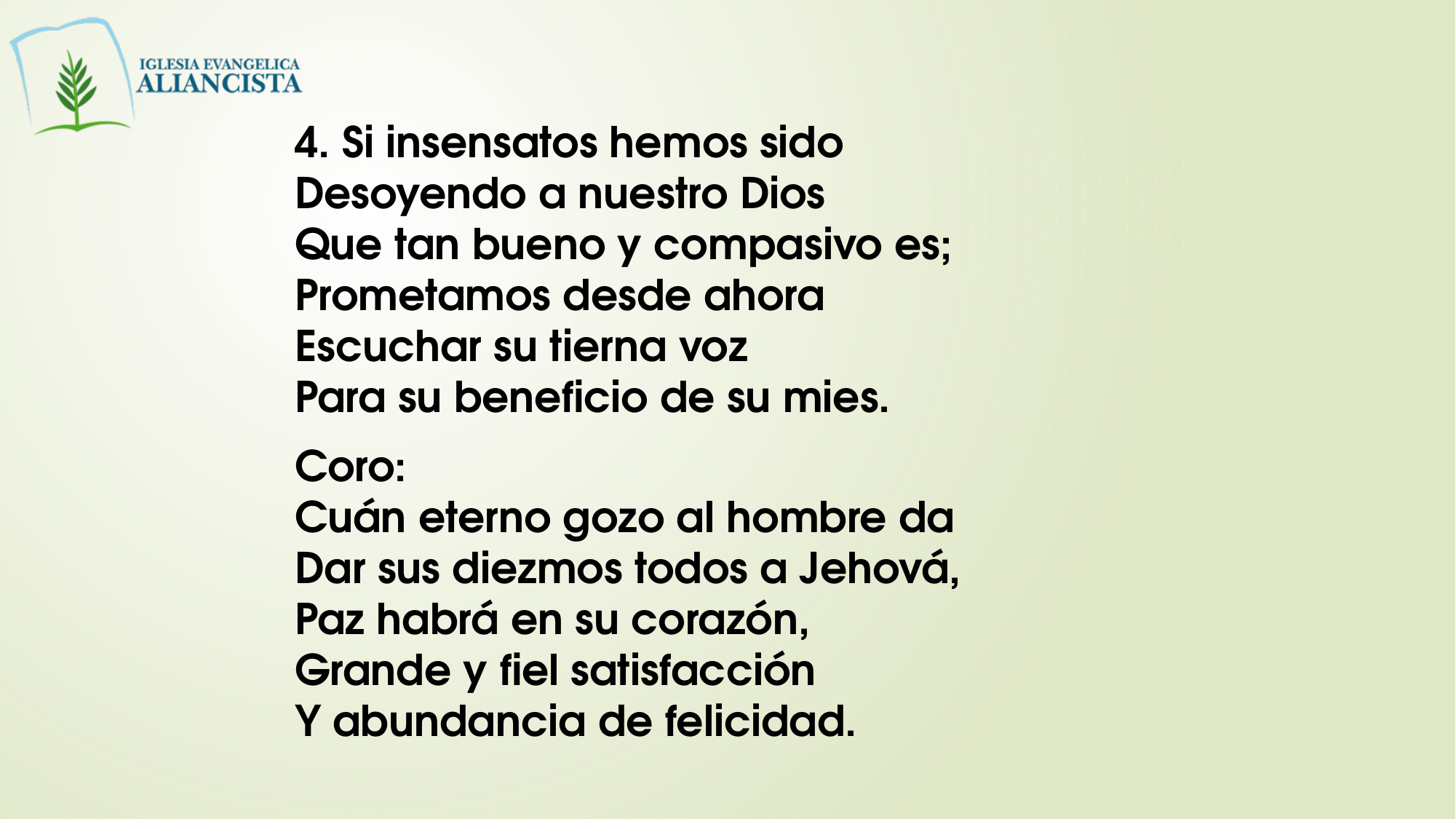

4. Si insensatos hemos sido
Desoyendo a nuestro Dios
Que tan bueno y compasivo es;
Prometamos desde ahora
Escuchar su tierna voz
Para su beneficio de su mies.

Coro:
Cuán eterno gozo al hombre da
Dar sus diezmos todos a Jehová,
Paz habrá en su corazón,
Grande y fiel satisfacción
Y abundancia de felicidad.